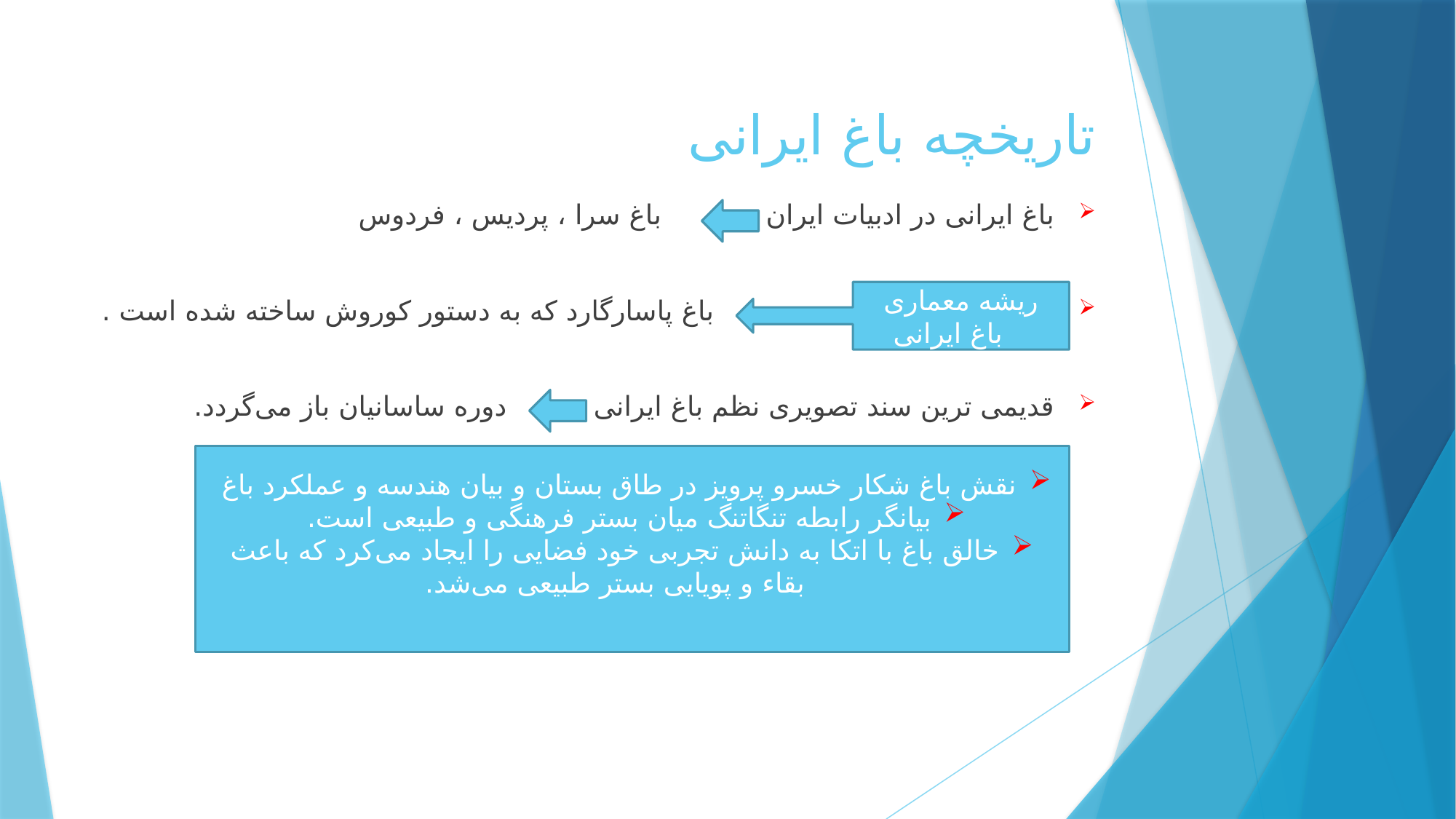

# تاریخچه باغ ایرانی
باغ ایرانی در ادبیات ایران            باغ سرا ، پردیس ، فردوس

                                       باغ پاسارگارد که به دستور کوروش ساخته شده است .

قدیمی ترین سند تصویری نظم باغ ایرانی          دوره ساسانیان باز می‌گردد.

ریشه معماری باغ ایرانی

نقش باغ شکار خسرو پرویز در طاق بستان و بیان هندسه و عملکرد باغ
بیانگر رابطه تنگاتنگ میان بستر فرهنگی و طبیعی است.
خالق باغ با اتکا به دانش تجربی خود فضایی را ایجاد می‌کرد که باعث بقاء و پویایی بستر طبیعی می‌شد.